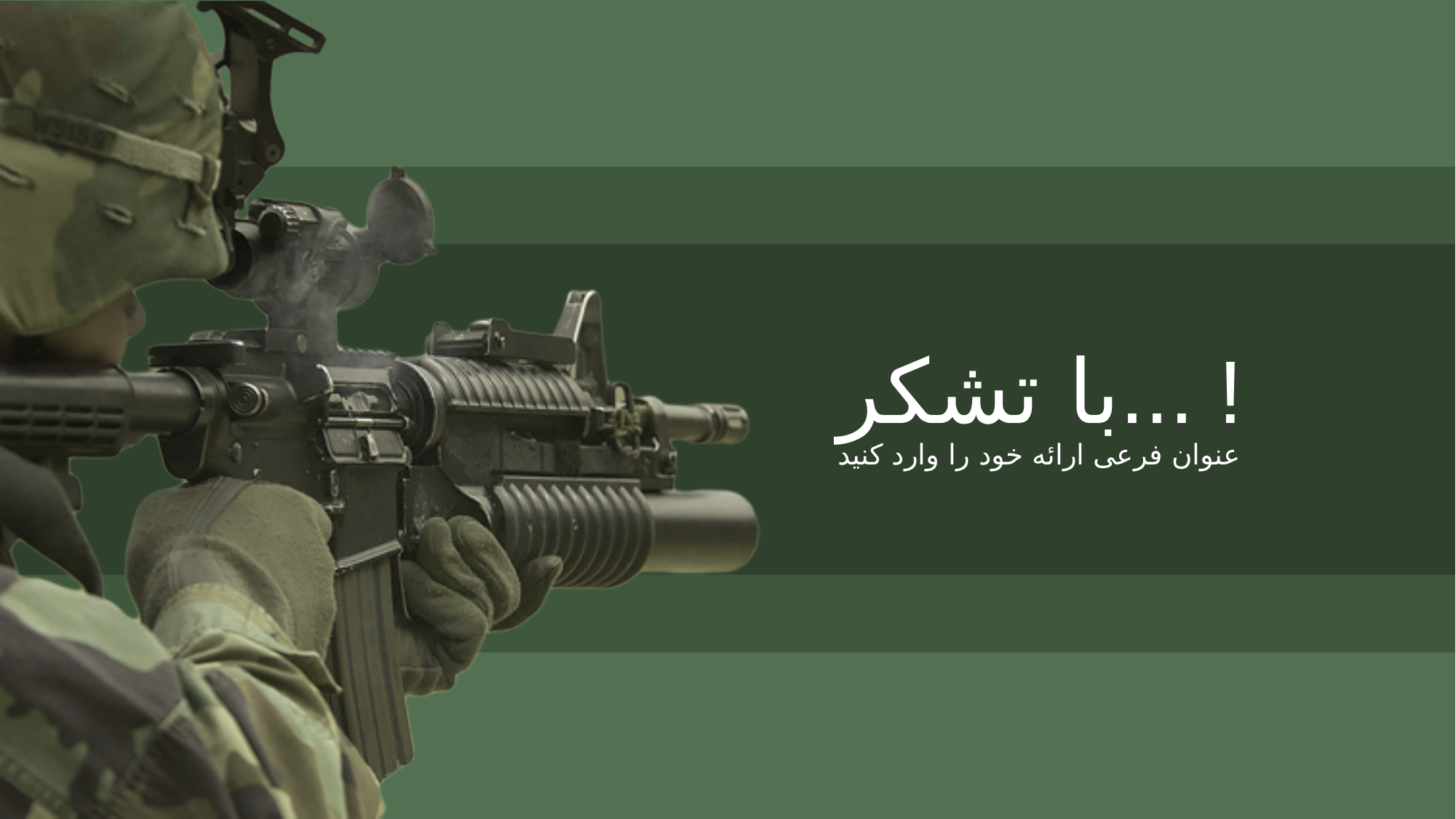

با تشکر... !
عنوان فرعی ارائه خود را وارد کنید